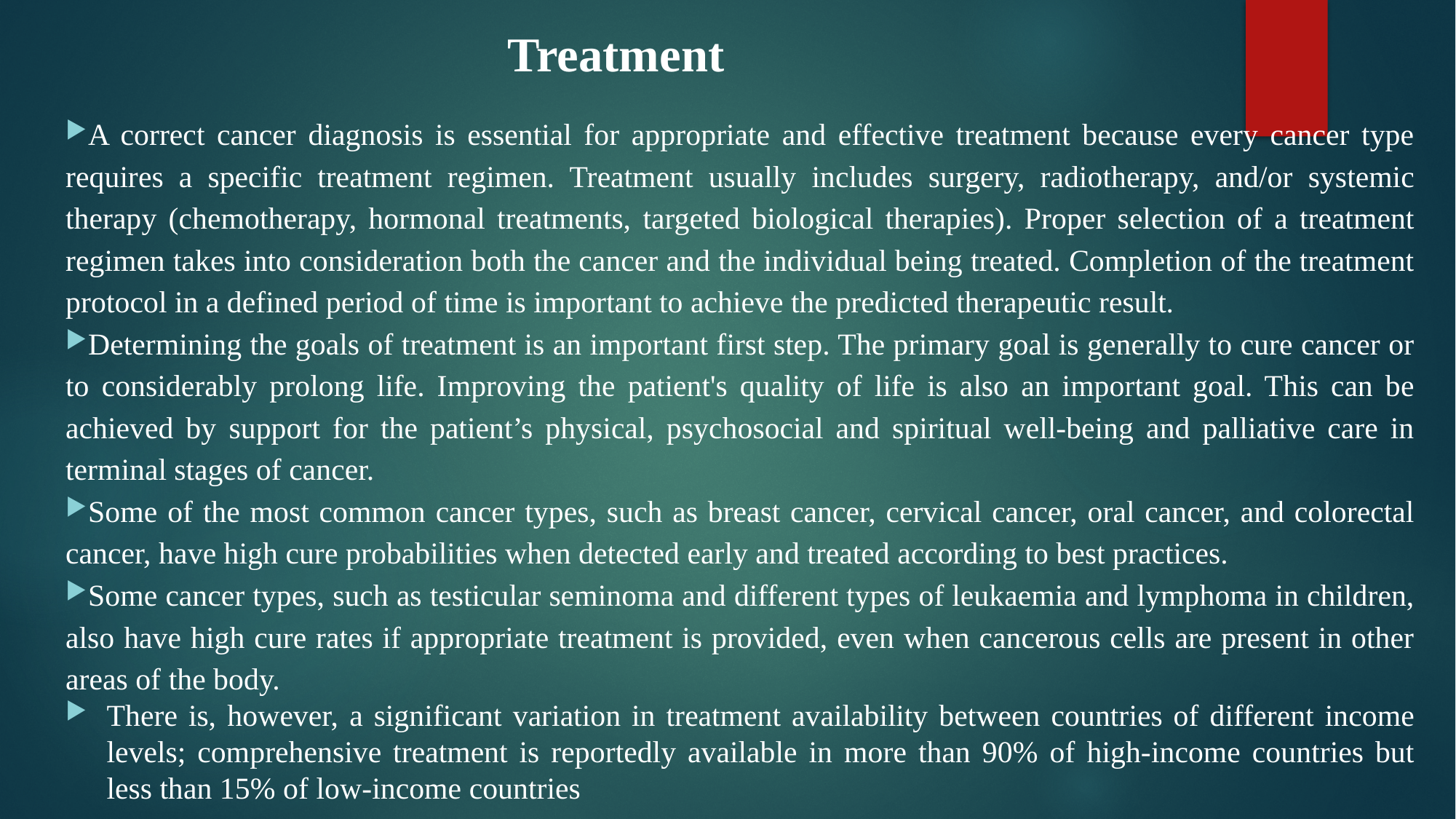

# Treatment
A correct cancer diagnosis is essential for appropriate and effective treatment because every cancer type requires a specific treatment regimen. Treatment usually includes surgery, radiotherapy, and/or systemic therapy (chemotherapy, hormonal treatments, targeted biological therapies). Proper selection of a treatment regimen takes into consideration both the cancer and the individual being treated. Completion of the treatment protocol in a defined period of time is important to achieve the predicted therapeutic result.
Determining the goals of treatment is an important first step. The primary goal is generally to cure cancer or to considerably prolong life. Improving the patient's quality of life is also an important goal. This can be achieved by support for the patient’s physical, psychosocial and spiritual well-being and palliative care in terminal stages of cancer.
Some of the most common cancer types, such as breast cancer, cervical cancer, oral cancer, and colorectal cancer, have high cure probabilities when detected early and treated according to best practices.
Some cancer types, such as testicular seminoma and different types of leukaemia and lymphoma in children, also have high cure rates if appropriate treatment is provided, even when cancerous cells are present in other areas of the body.
There is, however, a significant variation in treatment availability between countries of different income levels; comprehensive treatment is reportedly available in more than 90% of high-income countries but less than 15% of low-income countries